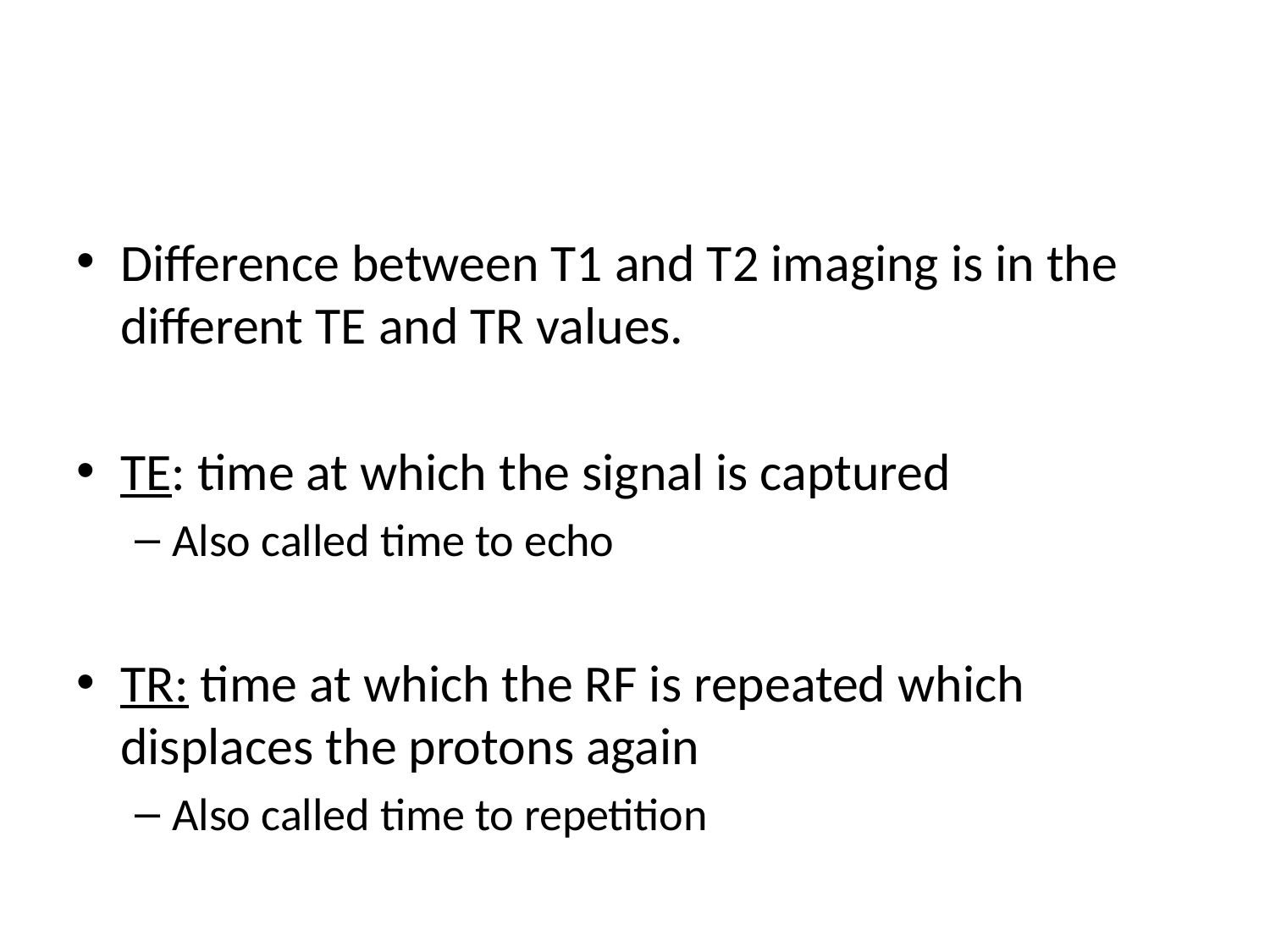

#
Difference between T1 and T2 imaging is in the different TE and TR values.

TE: time at which the signal is captured
Also called time to echo

TR: time at which the RF is repeated which displaces the protons again
Also called time to repetition